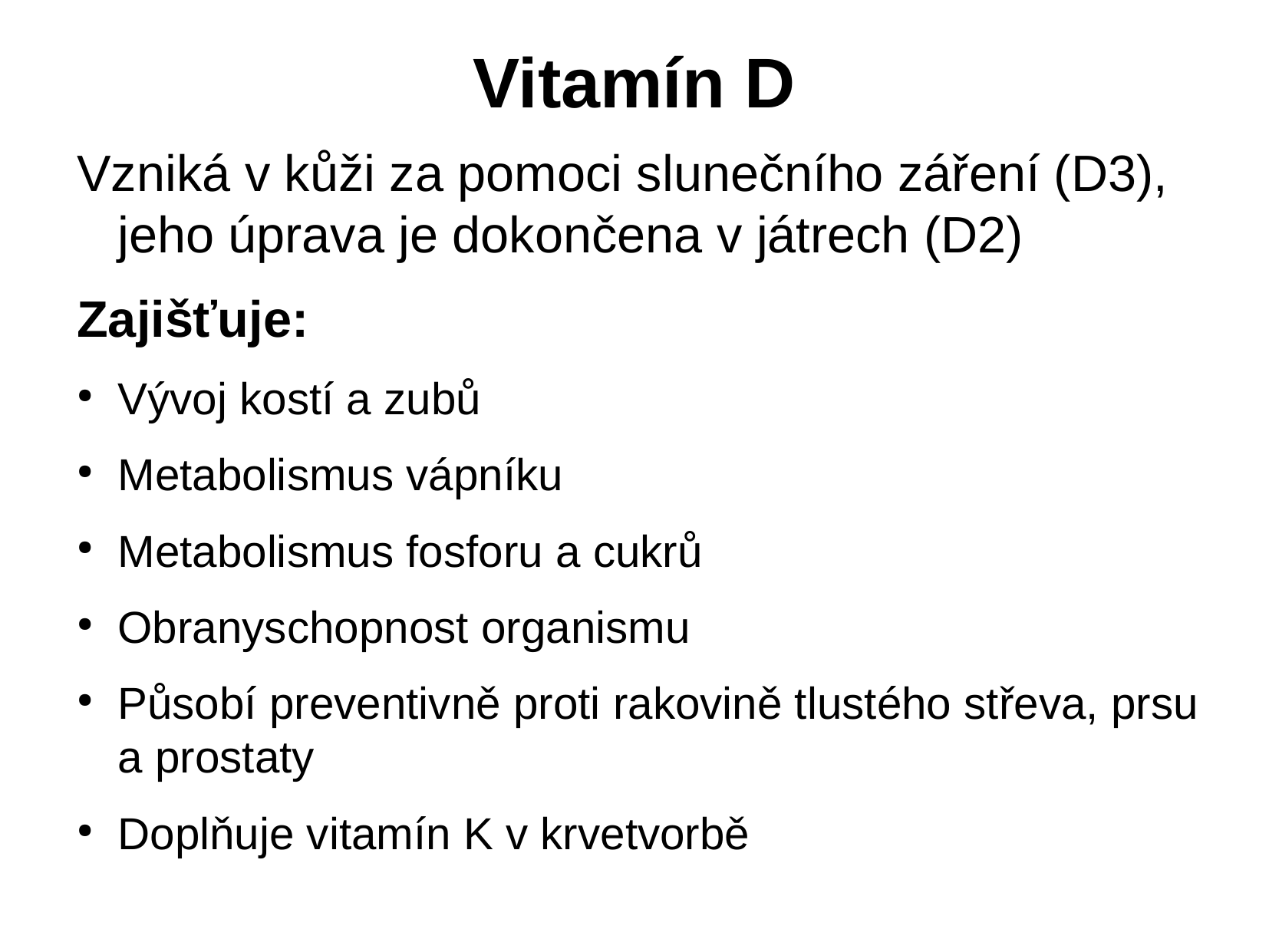

Vitamín D
Vzniká v kůži za pomoci slunečního záření (D3), jeho úprava je dokončena v játrech (D2)
Zajišťuje:
Vývoj kostí a zubů
Metabolismus vápníku
Metabolismus fosforu a cukrů
Obranyschopnost organismu
Působí preventivně proti rakovině tlustého střeva, prsu a prostaty
Doplňuje vitamín K v krvetvorbě